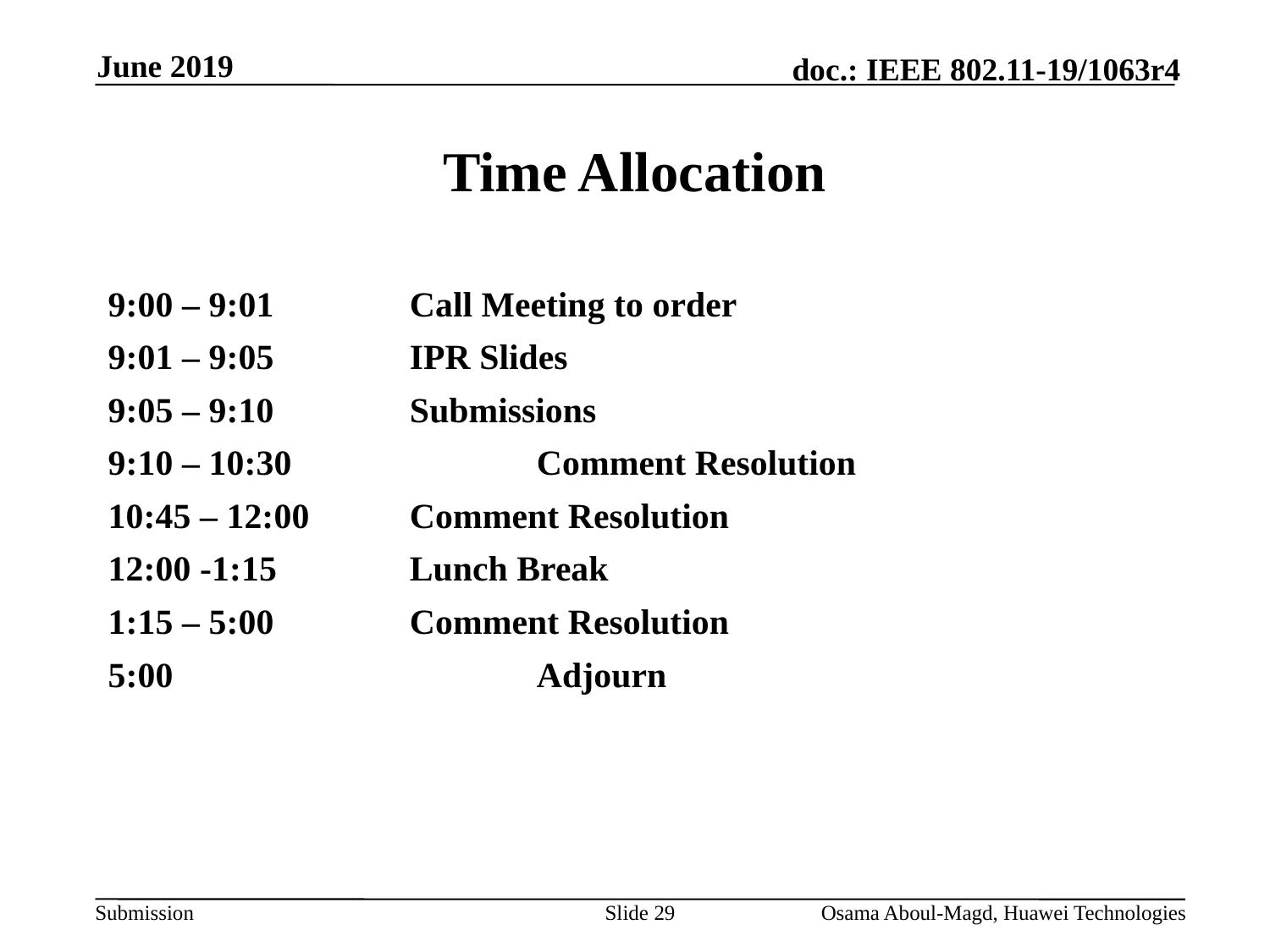

June 2019
# Time Allocation
9:00 – 9:01		Call Meeting to order
9:01 – 9:05		IPR Slides
9:05 – 9:10		Submissions
9:10 – 10:30		Comment Resolution
10:45 – 12:00	Comment Resolution
12:00 -1:15		Lunch Break
1:15 – 5:00		Comment Resolution
5:00 			Adjourn

Slide 29
Osama Aboul-Magd, Huawei Technologies